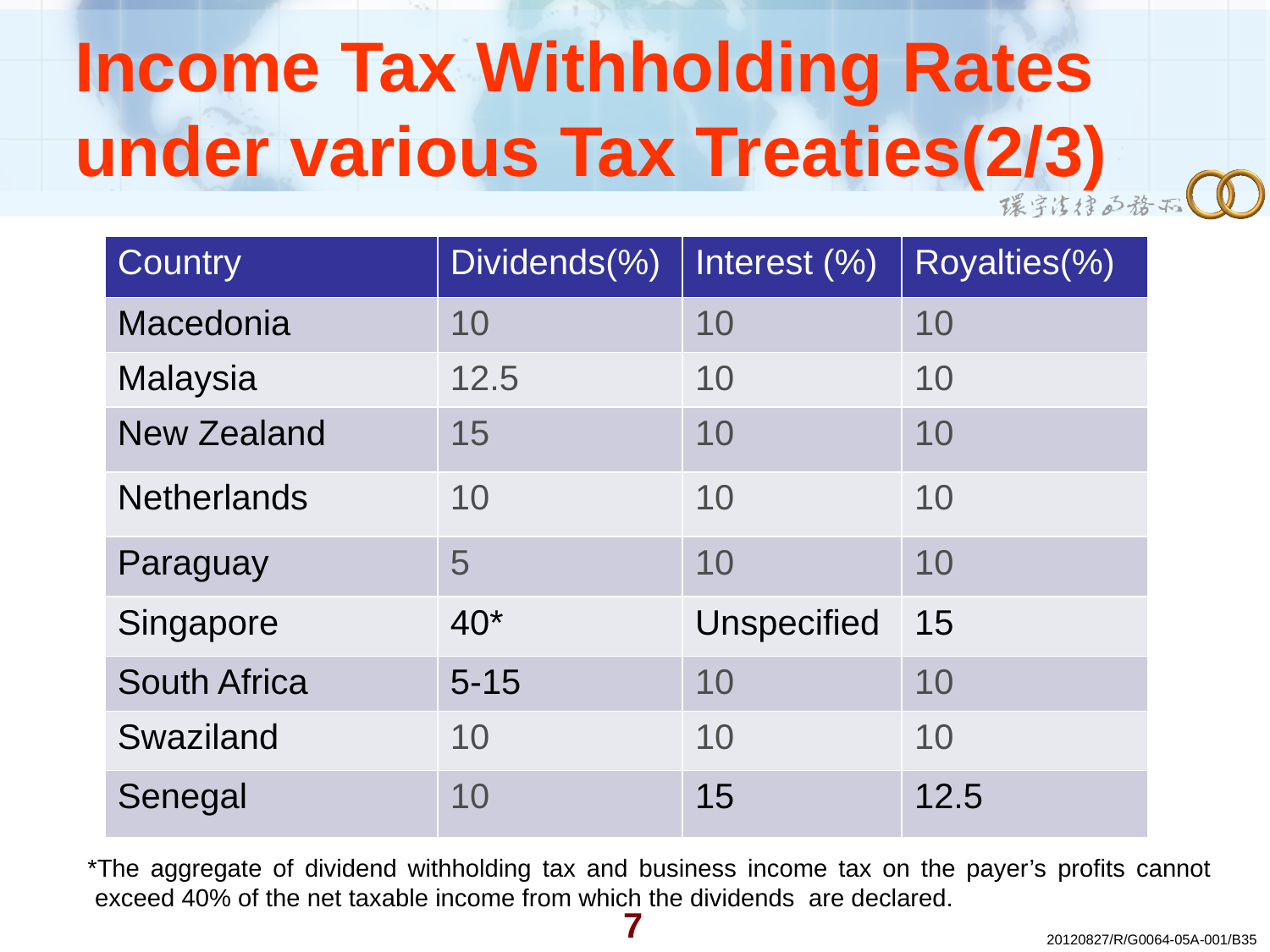

# Income Tax Withholding Rates under various Tax Treaties(2/3)
| Country | Dividends(%) | Interest (%) | Royalties(%) |
| --- | --- | --- | --- |
| Macedonia | 10 | 10 | 10 |
| Malaysia | 12.5 | 10 | 10 |
| New Zealand | 15 | 10 | 10 |
| Netherlands | 10 | 10 | 10 |
| Paraguay | 5 | 10 | 10 |
| Singapore | 40\* | Unspecified | 15 |
| South Africa | 5-15 | 10 | 10 |
| Swaziland | 10 | 10 | 10 |
| Senegal | 10 | 15 | 12.5 |
*The aggregate of dividend withholding tax and business income tax on the payer’s profits cannot exceed 40% of the net taxable income from which the dividends  are declared.
7
20120827/R/G0064-05A-001/B35